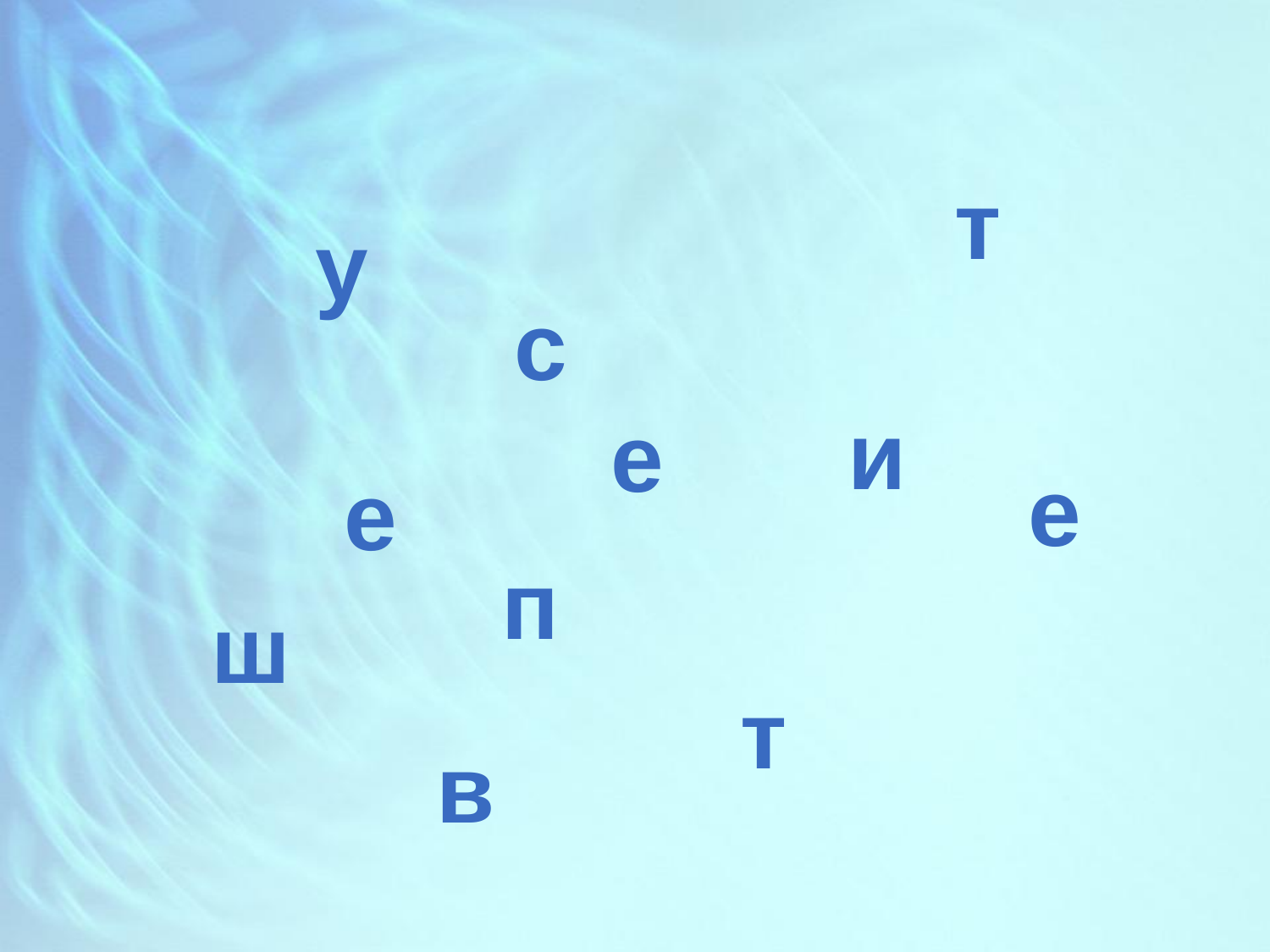

т
у
с
и
е
е
е
п
ш
т
в